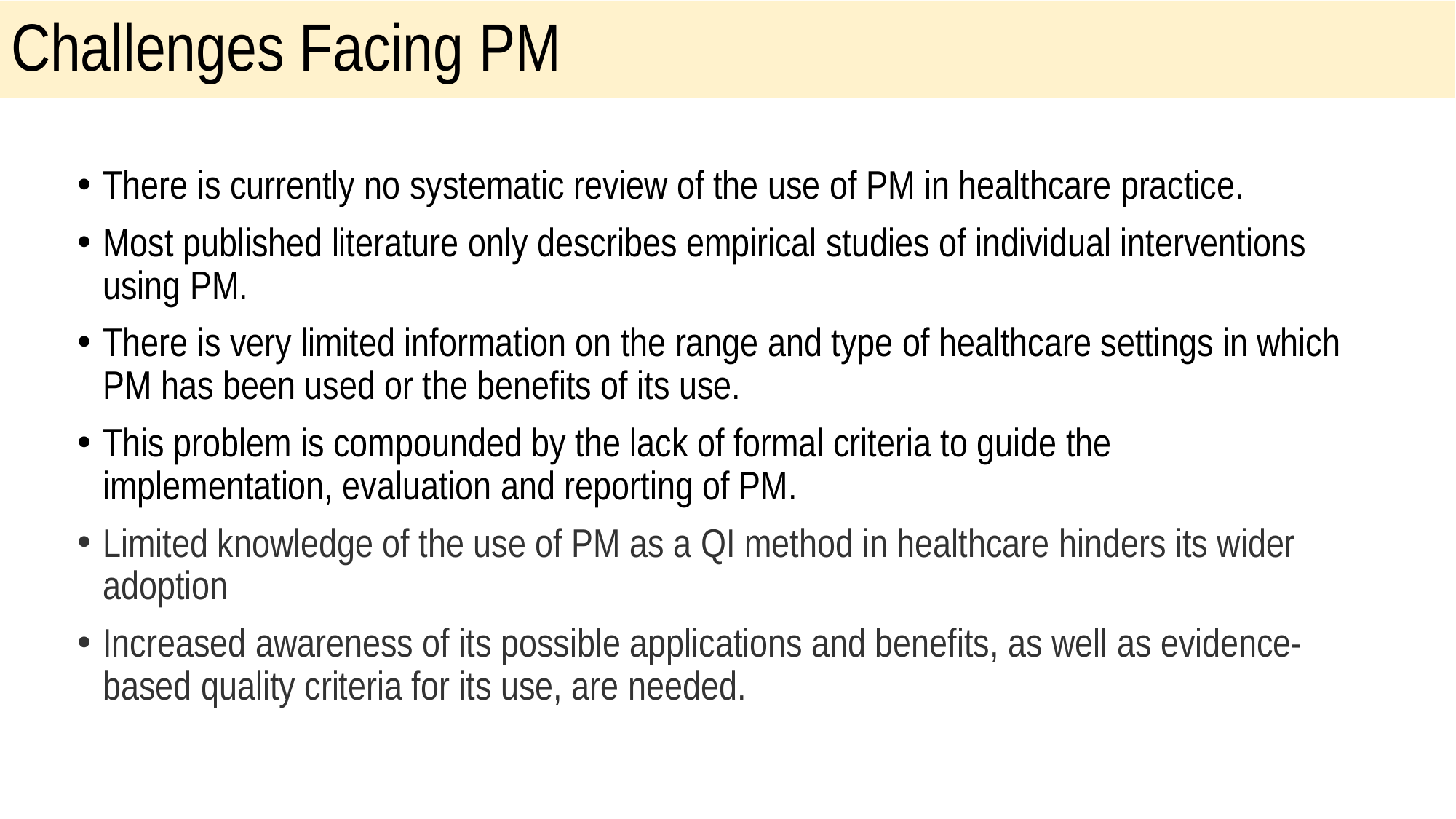

# Challenges Facing PM
There is currently no systematic review of the use of PM in healthcare practice.
Most published literature only describes empirical studies of individual interventions using PM.
There is very limited information on the range and type of healthcare settings in which PM has been used or the benefits of its use.
This problem is compounded by the lack of formal criteria to guide the implementation, evaluation and reporting of PM.
Limited knowledge of the use of PM as a QI method in healthcare hinders its wider adoption
Increased awareness of its possible applications and benefits, as well as evidence-based quality criteria for its use, are needed.